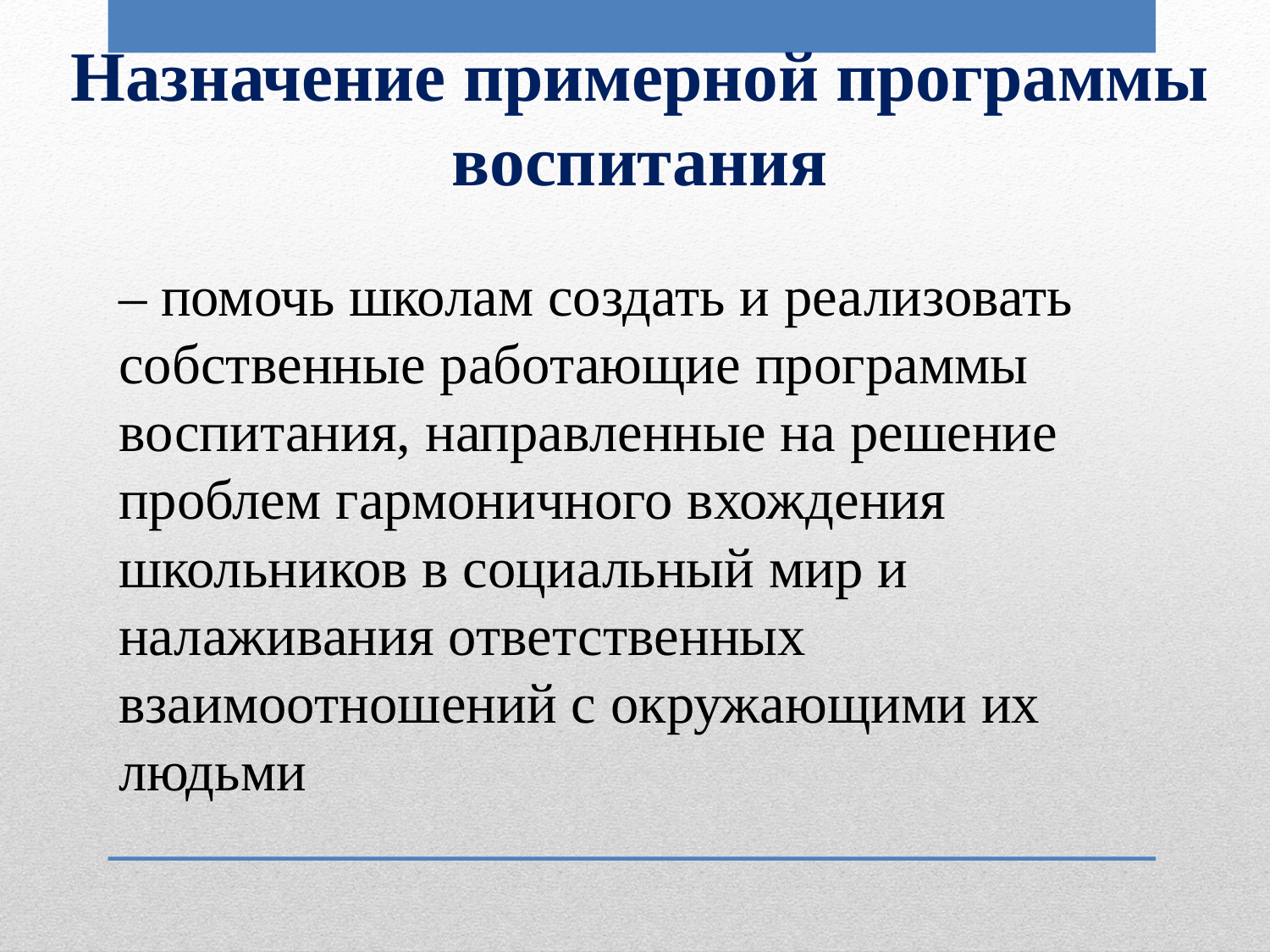

# Назначение примерной программы воспитания
– помочь школам создать и реализовать собственные работающие программы воспитания, направленные на решение проблем гармоничного вхождения школьников в социальный мир и налаживания ответственных взаимоотношений с окружающими их людьми